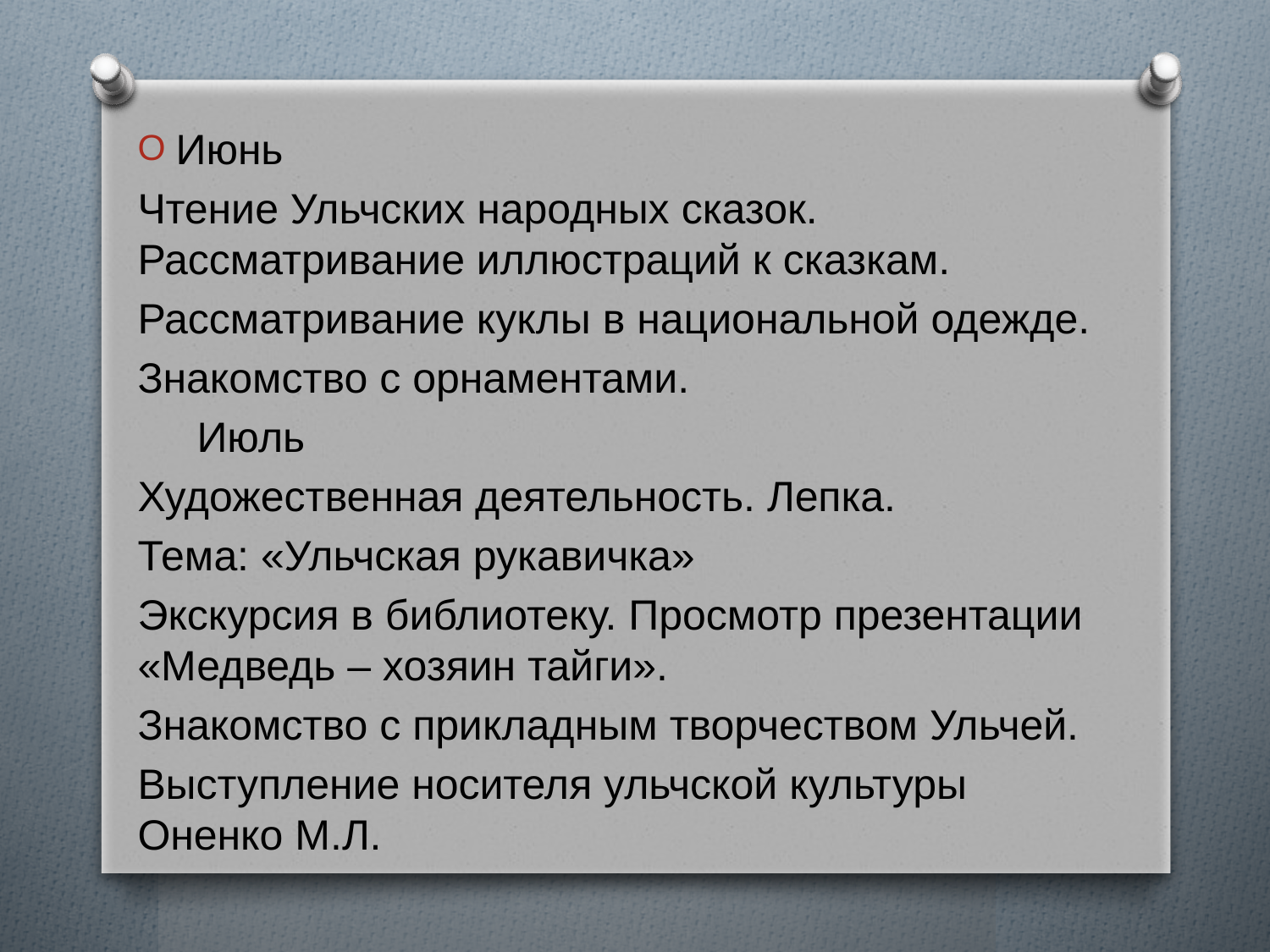

Июнь
Чтение Ульчских народных сказок. Рассматривание иллюстраций к сказкам.
Рассматривание куклы в национальной одежде.
Знакомство с орнаментами.
     Июль
Художественная деятельность. Лепка.
Тема: «Ульчская рукавичка»
Экскурсия в библиотеку. Просмотр презентации   «Медведь – хозяин тайги».
Знакомство с прикладным творчеством Ульчей.
Выступление носителя ульчской культуры   Оненко М.Л.